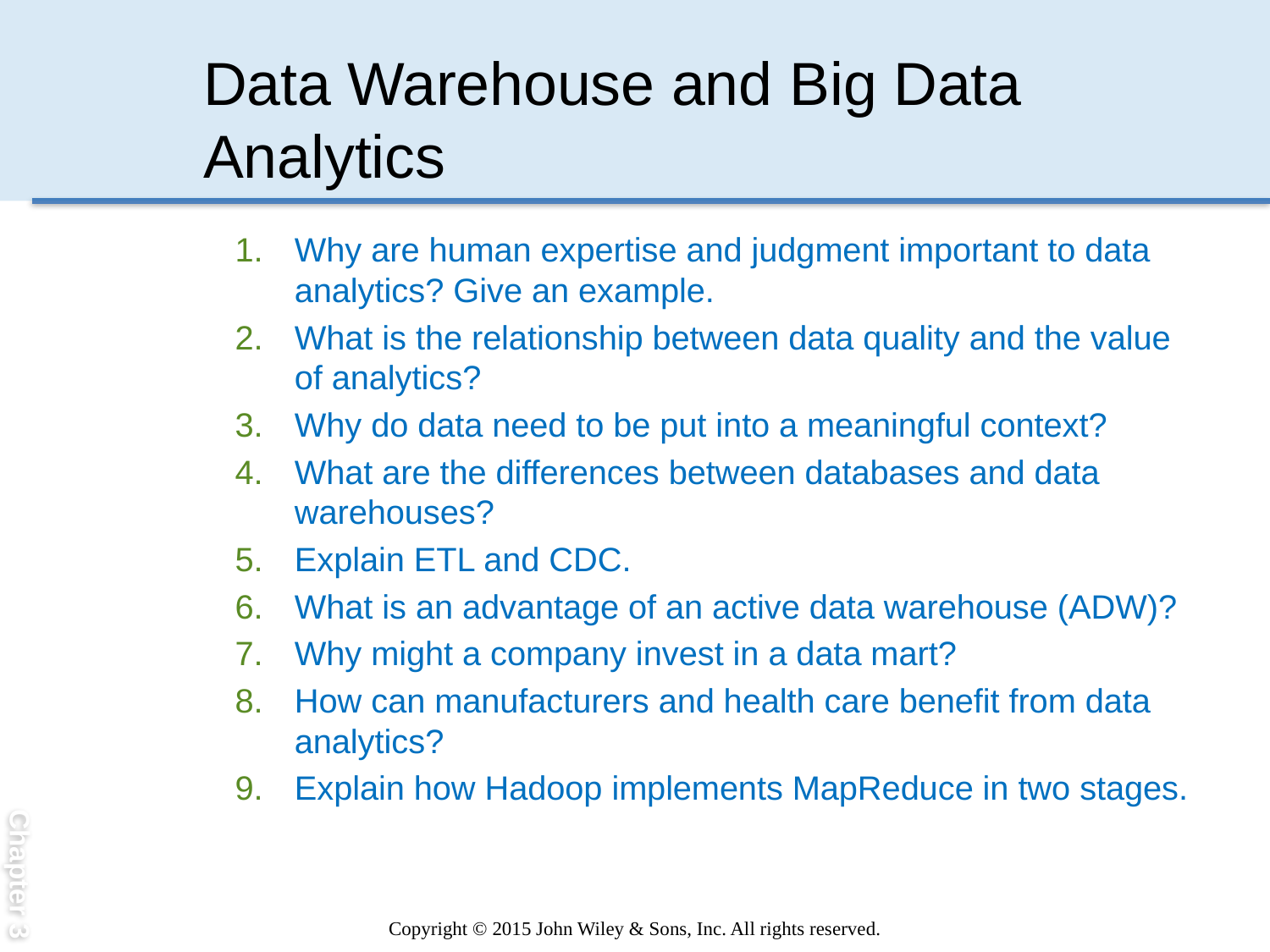

Chapter 3
# Data Warehouse and Big Data Analytics
Why are human expertise and judgment important to data analytics? Give an example.
What is the relationship between data quality and the value of analytics?
Why do data need to be put into a meaningful context?
What are the differences between databases and data warehouses?
Explain ETL and CDC.
What is an advantage of an active data warehouse (ADW)?
Why might a company invest in a data mart?
How can manufacturers and health care benefit from data analytics?
Explain how Hadoop implements MapReduce in two stages.